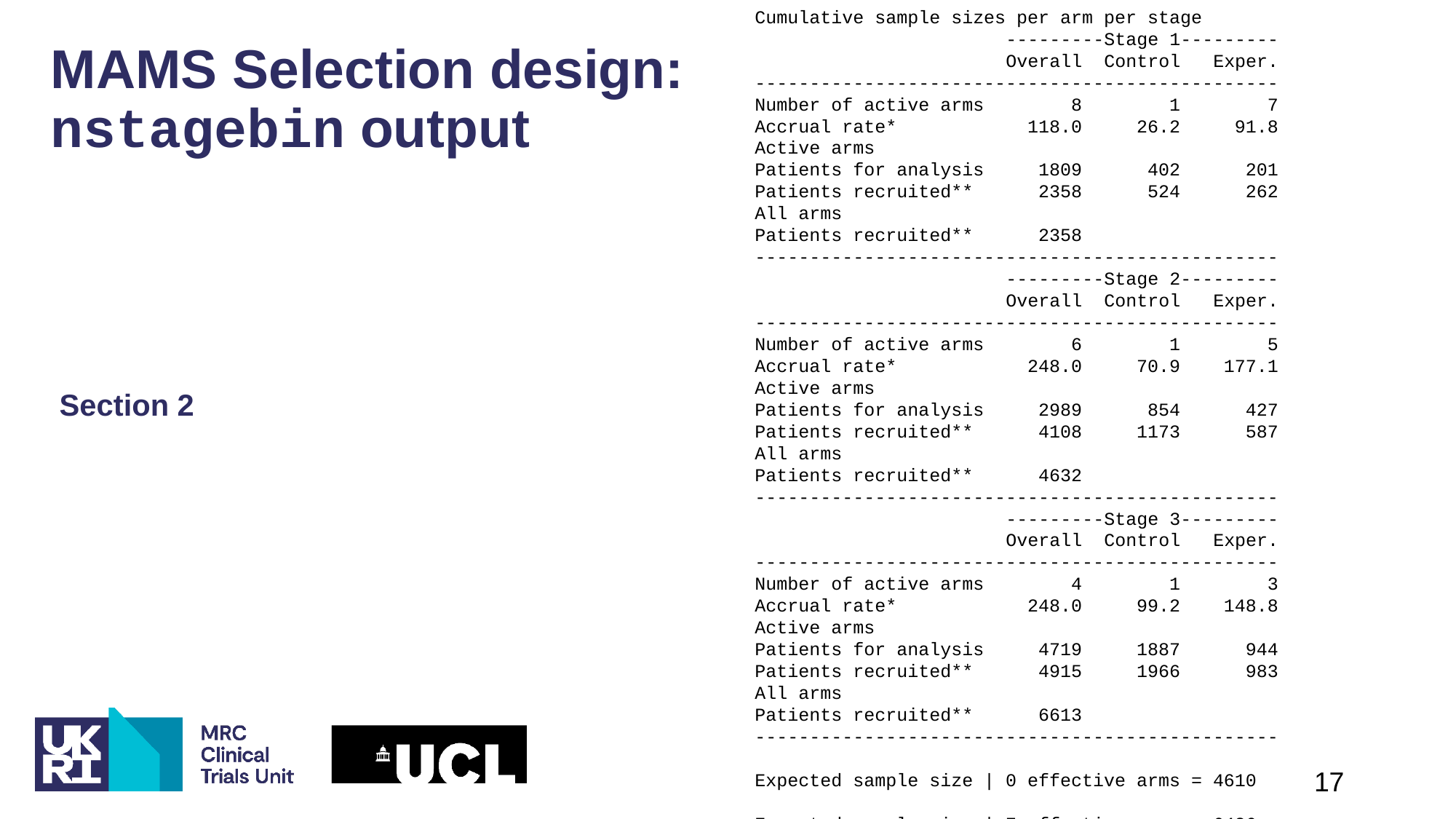

Cumulative sample sizes per arm per stage
                       ---------Stage 1---------
                       Overall  Control   Exper.
------------------------------------------------
Number of active arms        8        1        7
Accrual rate*            118.0     26.2     91.8
Active arms
Patients for analysis     1809      402      201
Patients recruited**      2358      524      262
All arms
Patients recruited**      2358
------------------------------------------------
                       ---------Stage 2---------
                       Overall  Control   Exper.
------------------------------------------------
Number of active arms        6        1        5
Accrual rate*            248.0     70.9    177.1
Active arms
Patients for analysis     2989      854      427
Patients recruited**      4108     1173      587
All arms
Patients recruited**      4632
------------------------------------------------
                       ---------Stage 3---------
                       Overall  Control   Exper.
------------------------------------------------
Number of active arms        4        1        3
Accrual rate*            248.0     99.2    148.8
Active arms
Patients for analysis     4719     1887      944
Patients recruited**      4915     1966      983
All arms
Patients recruited**      6613
------------------------------------------------

Expected sample size | 0 effective arms = 4610
Expected sample size | 7 effective arms = 6486
# MAMS Selection design: nstagebin output

Section 2
17